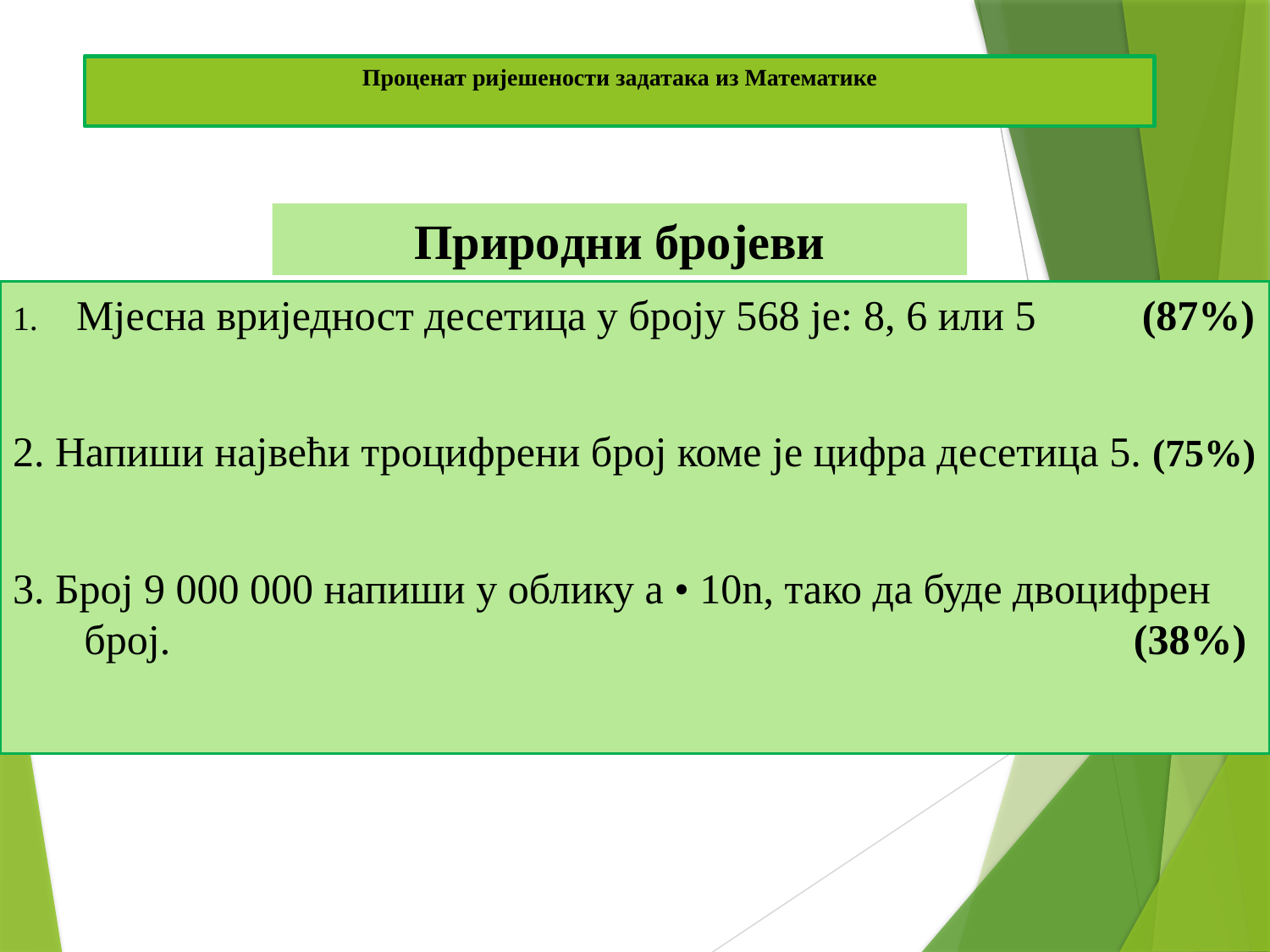

# Проценат ријешености задатака из Математике
Прирoдни бројеви
Мјесна вриједност десетица у броју 568 је: 8, 6 или 5          (87%)

2. Напиши највећи троцифрени број коме је цифра десетица 5. (75%)

3. Број 9 000 000 напиши у облику а • 10n, тако да буде двоцифрен број.                                                                                           (38%)